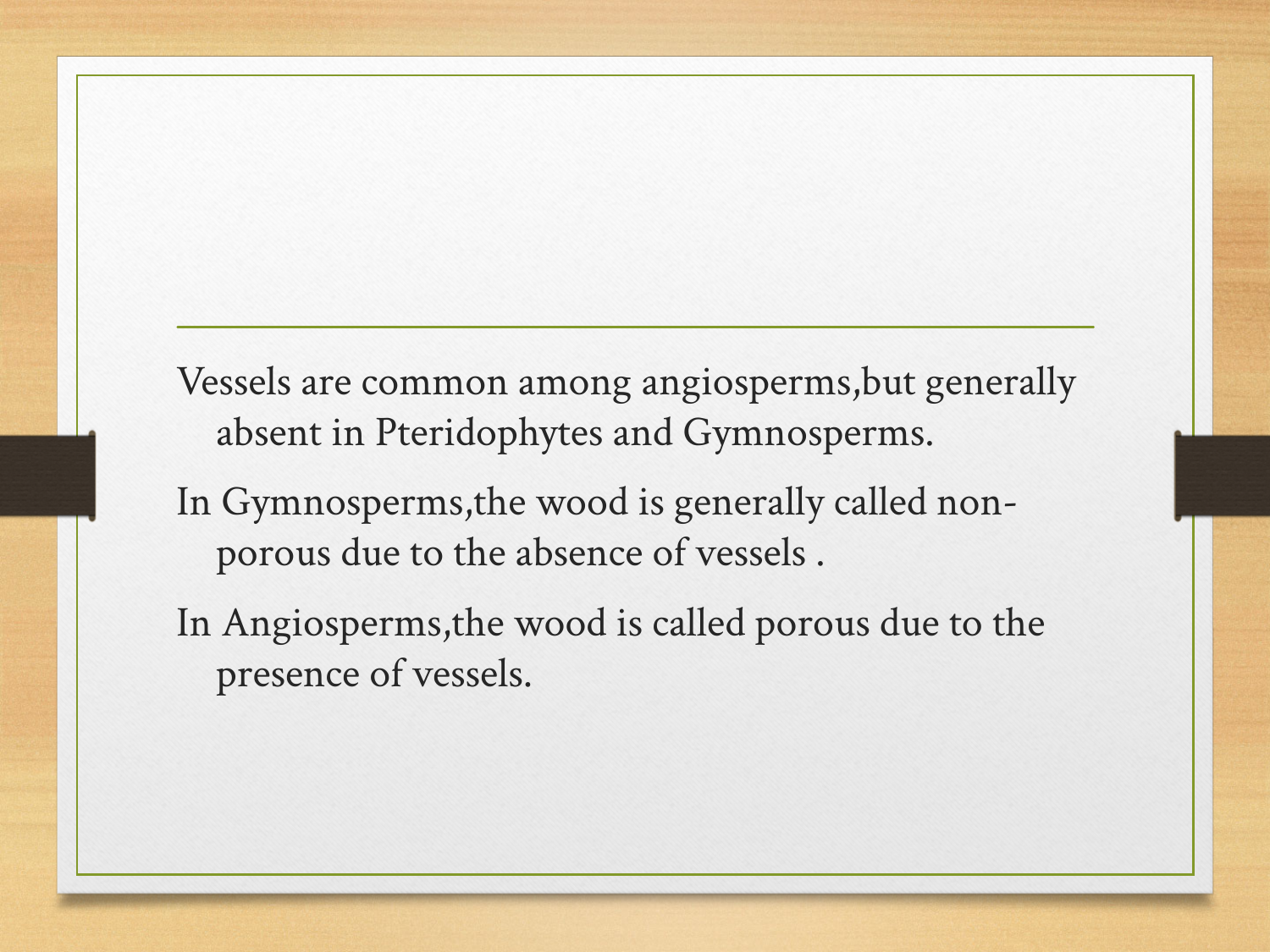

#
Vessels are common among angiosperms,but generally absent in Pteridophytes and Gymnosperms.
In Gymnosperms,the wood is generally called non-porous due to the absence of vessels .
In Angiosperms,the wood is called porous due to the presence of vessels.